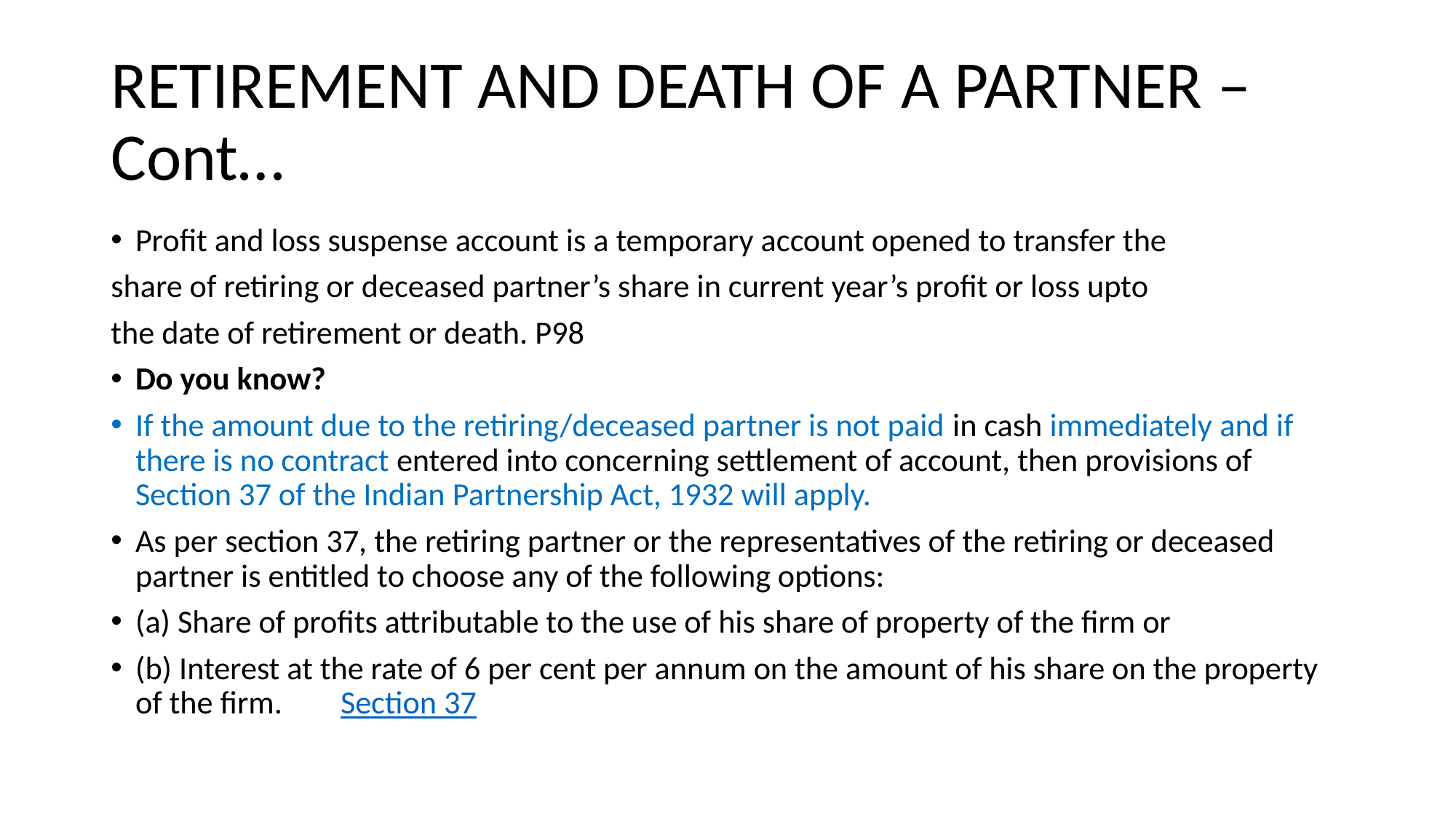

# RETIREMENT AND DEATH OF A PARTNER – Cont…
Profit and loss suspense account is a temporary account opened to transfer the
share of retiring or deceased partner’s share in current year’s profit or loss upto
the date of retirement or death. P98
Do you know?
If the amount due to the retiring/deceased partner is not paid in cash immediately and if there is no contract entered into concerning settlement of account, then provisions of Section 37 of the Indian Partnership Act, 1932 will apply.
As per section 37, the retiring partner or the representatives of the retiring or deceased partner is entitled to choose any of the following options:
(a) Share of profits attributable to the use of his share of property of the firm or
(b) Interest at the rate of 6 per cent per annum on the amount of his share on the property of the firm.        Section 37